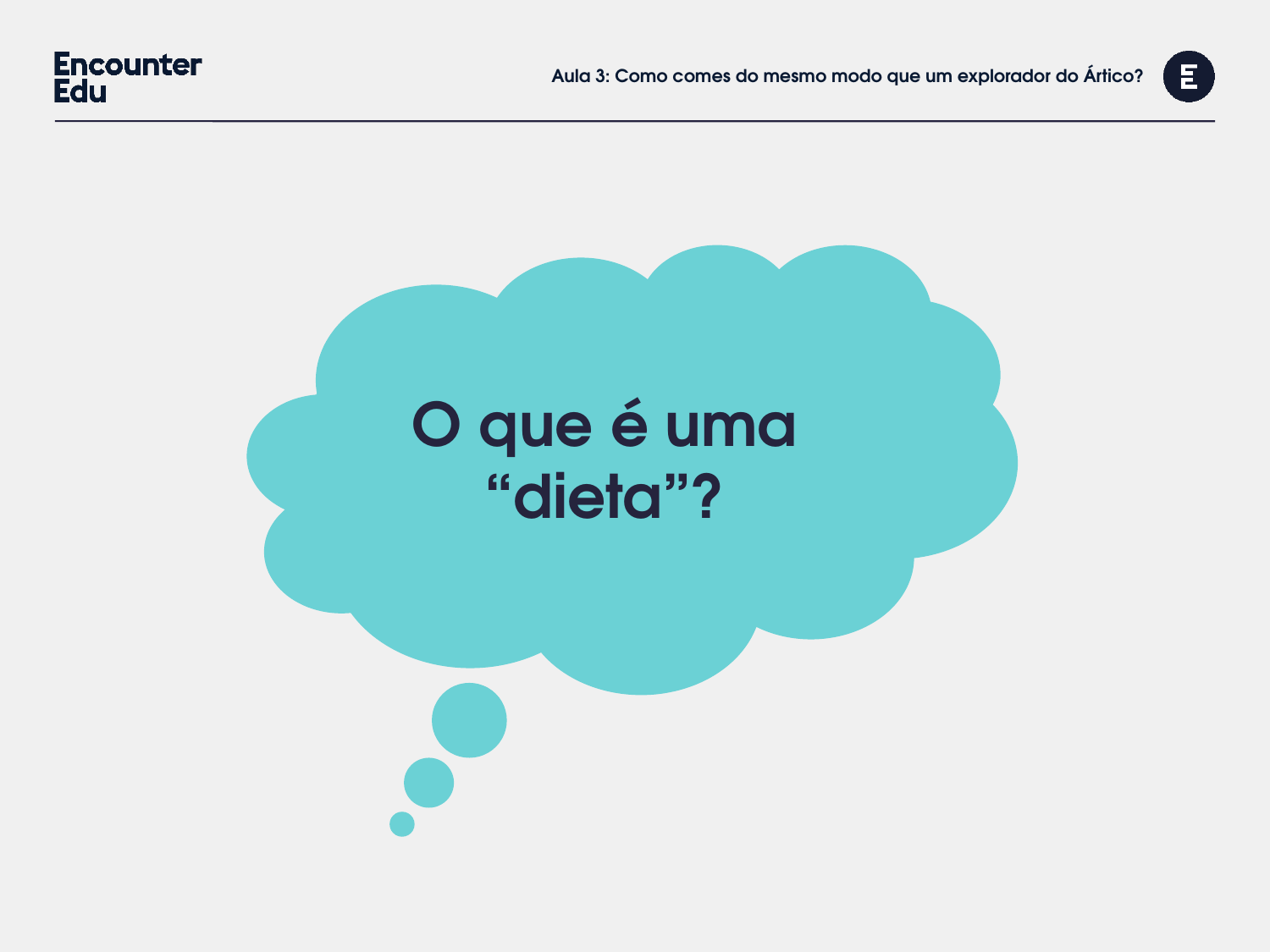

# Aula 3: Como comes do mesmo modo que um explorador do Ártico?
O que é uma “dieta”?